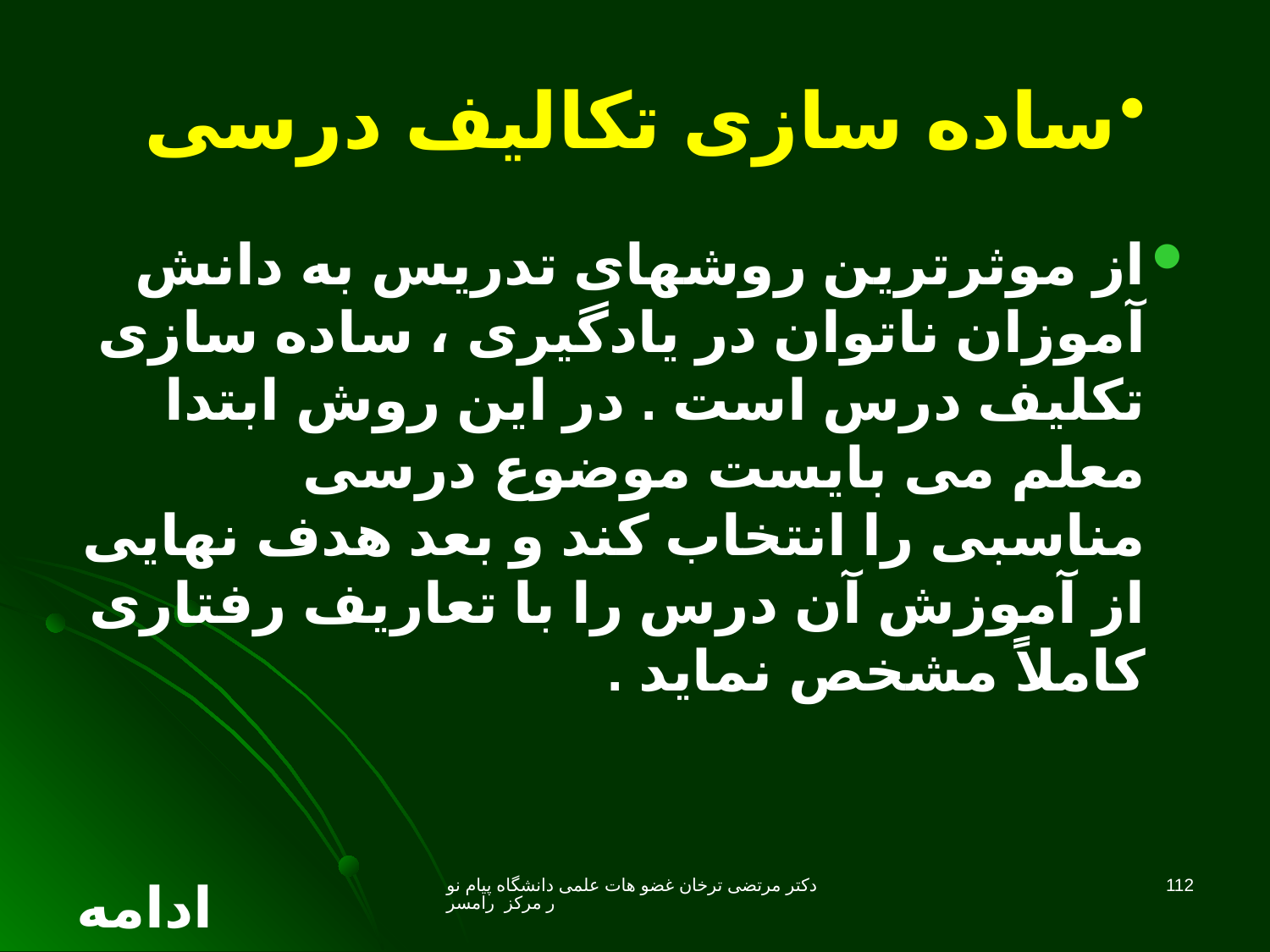

# ساده سازی تکالیف درسی
از موثرترین روشهای تدریس به دانش آموزان ناتوان در یادگیری ، ساده سازی تکلیف درس است . در این روش ابتدا معلم می بایست موضوع درسی مناسبی را انتخاب کند و بعد هدف نهایی از آموزش آن درس را با تعاریف رفتاری کاملاً مشخص نماید .

ادامه
دکتر مرتضی ترخان غضو هات علمی دانشگاه پیام نور مرکز رامسر
112